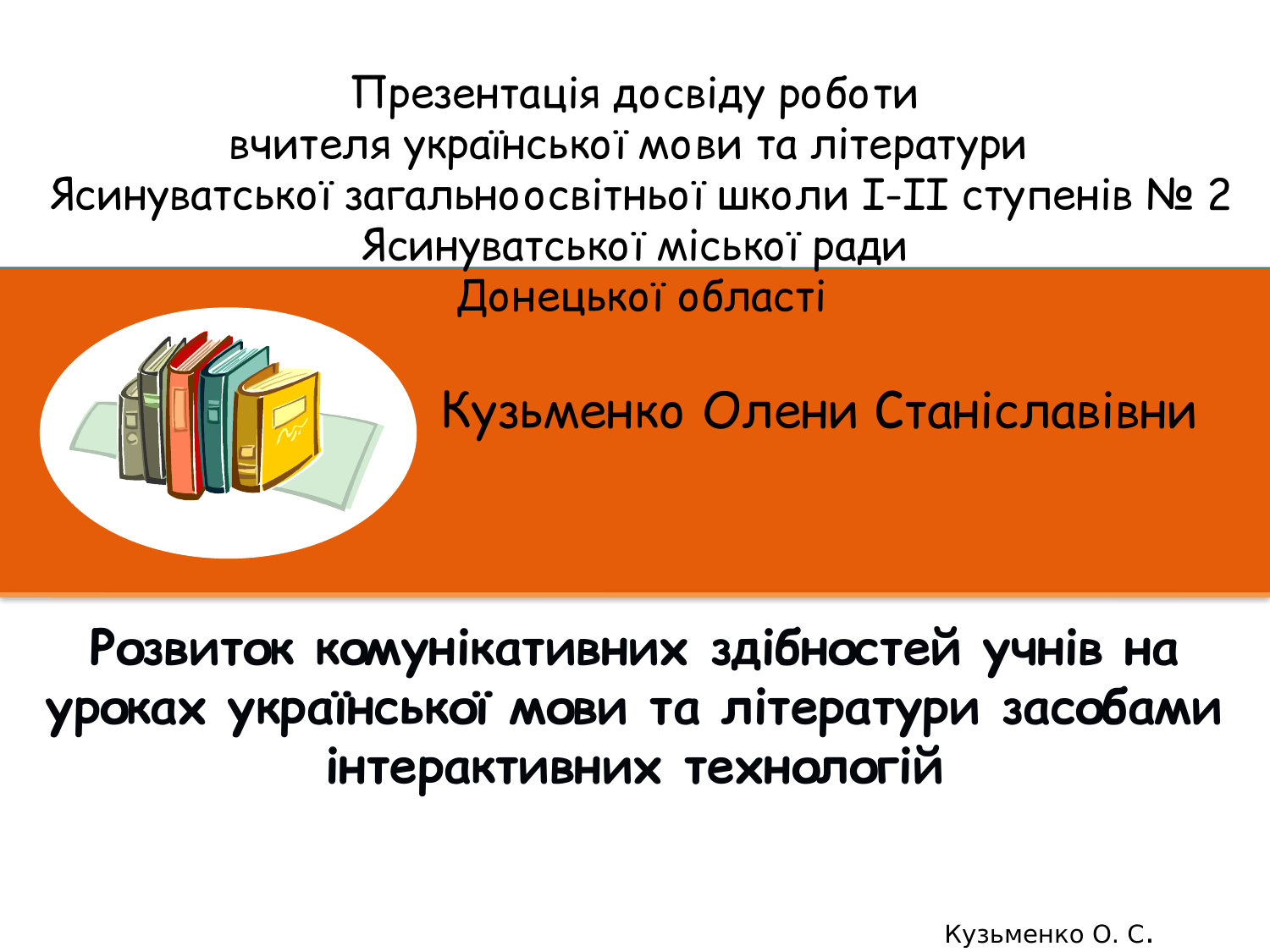

Презентація досвіду роботи
вчителя української мови та літератури
 Ясинуватської загальноосвітньої школи І-ІІ ступенів № 2
Ясинуватської міської ради
 Донецької області

                         Кузьменко Олени Станіславівни

Розвиток комунікативних здібностей учнів на уроках української мови та літератури засобами інтерактивних технологій

                                                                                                                       Кузьменко О. С.